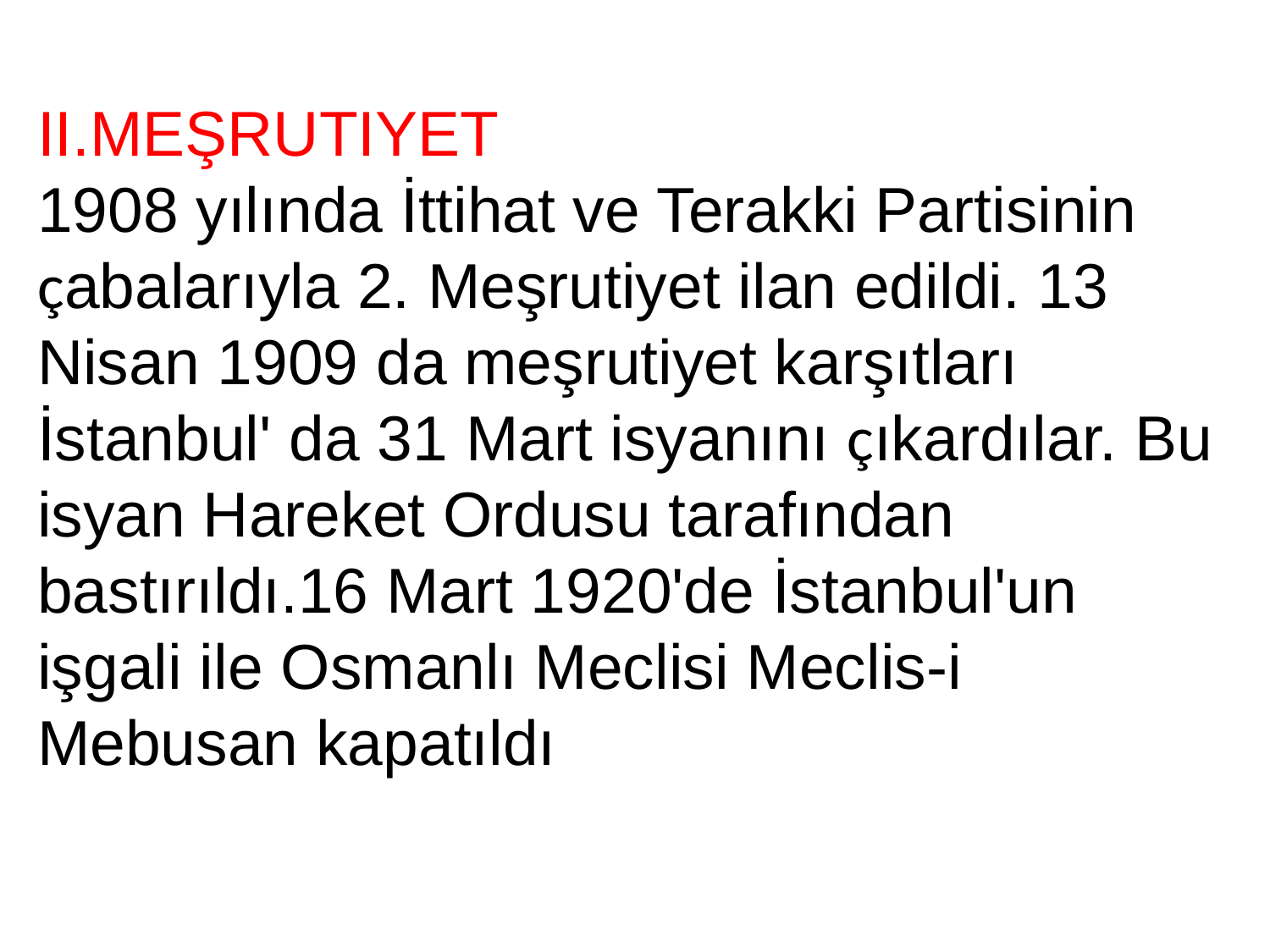

II.MEŞRUTIYET
1908 yılında İttihat ve Terakki Partisinin çabalarıyla 2. Meşrutiyet ilan edildi. 13 Nisan 1909 da meşrutiyet karşıtları İstanbul' da 31 Mart isyanını çıkardılar. Bu isyan Hareket Ordusu tarafından bastırıldı.16 Mart 1920'de İstanbul'un işgali ile Osmanlı Meclisi Meclis-i Mebusan kapatıldı